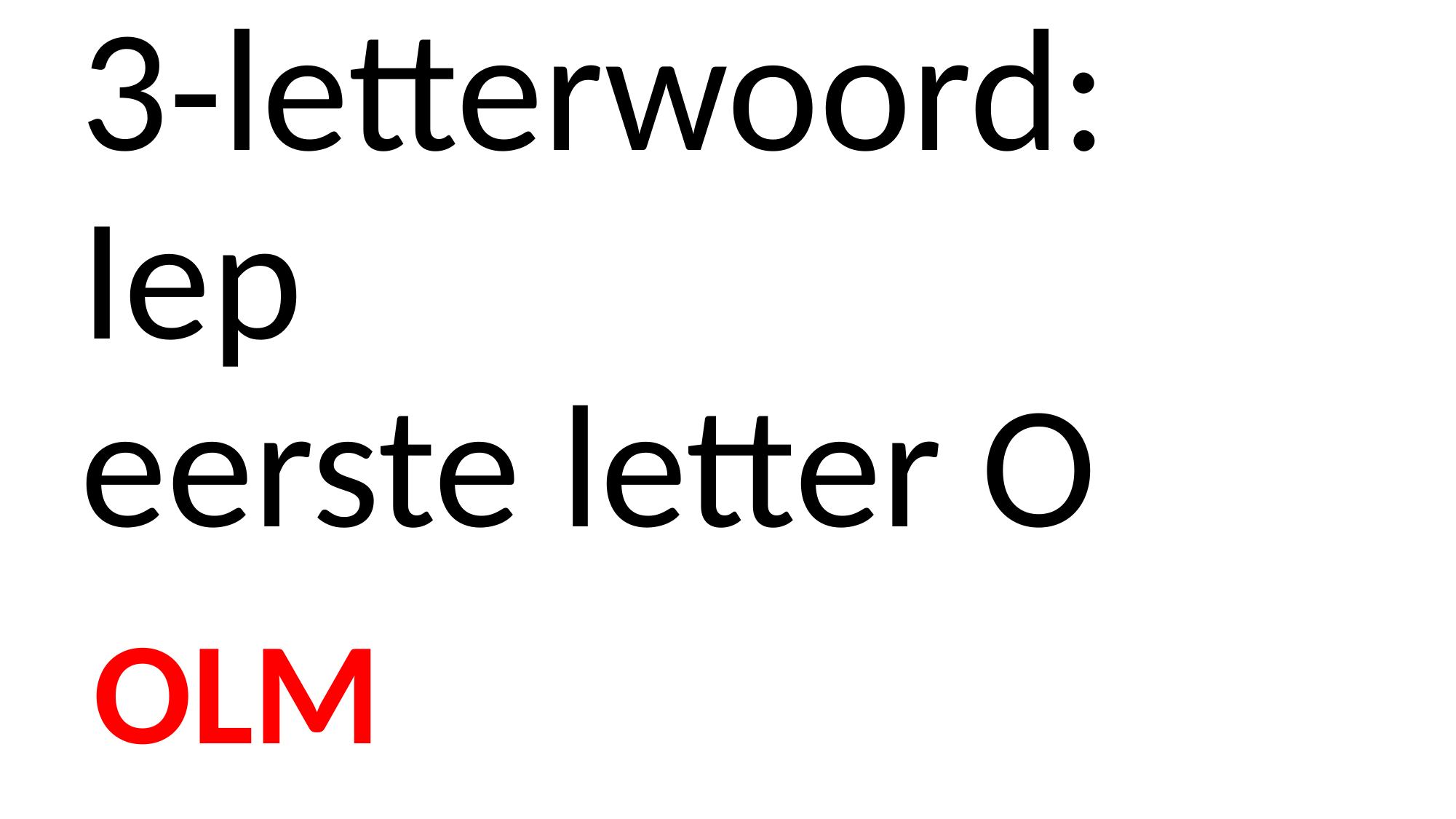

# 3-letterwoord: Iep eerste letter O
OLM